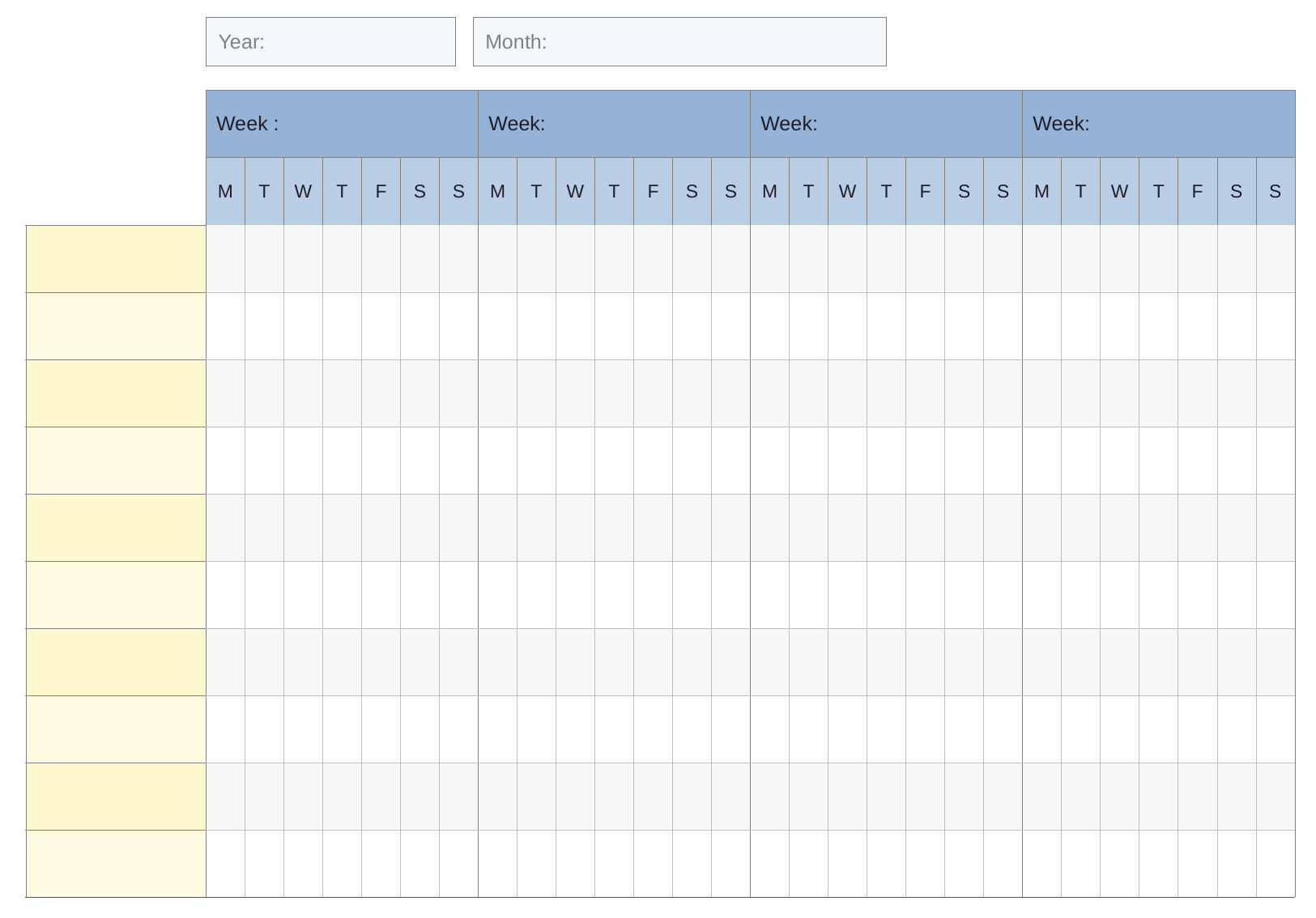

| Year: |
| --- |
| Month: |
| --- |
|  | Week : |  |  |  |  |  |  | Week: |  |  |  |  |  |  | Week: |  |  |  |  |  |  | Week: |  |  |  |  |  |  |
| --- | --- | --- | --- | --- | --- | --- | --- | --- | --- | --- | --- | --- | --- | --- | --- | --- | --- | --- | --- | --- | --- | --- | --- | --- | --- | --- | --- | --- |
|  | M | T | W | T | F | S | S | M | T | W | T | F | S | S | M | T | W | T | F | S | S | M | T | W | T | F | S | S |
|  |  |  |  |  |  |  |  |  |  |  |  |  |  |  |  |  |  |  |  |  |  |  |  |  |  |  |  |  |
|  |  |  |  |  |  |  |  |  |  |  |  |  |  |  |  |  |  |  |  |  |  |  |  |  |  |  |  |  |
|  |  |  |  |  |  |  |  |  |  |  |  |  |  |  |  |  |  |  |  |  |  |  |  |  |  |  |  |  |
|  |  |  |  |  |  |  |  |  |  |  |  |  |  |  |  |  |  |  |  |  |  |  |  |  |  |  |  |  |
|  |  |  |  |  |  |  |  |  |  |  |  |  |  |  |  |  |  |  |  |  |  |  |  |  |  |  |  |  |
|  |  |  |  |  |  |  |  |  |  |  |  |  |  |  |  |  |  |  |  |  |  |  |  |  |  |  |  |  |
|  |  |  |  |  |  |  |  |  |  |  |  |  |  |  |  |  |  |  |  |  |  |  |  |  |  |  |  |  |
|  |  |  |  |  |  |  |  |  |  |  |  |  |  |  |  |  |  |  |  |  |  |  |  |  |  |  |  |  |
|  |  |  |  |  |  |  |  |  |  |  |  |  |  |  |  |  |  |  |  |  |  |  |  |  |  |  |  |  |
|  |  |  |  |  |  |  |  |  |  |  |  |  |  |  |  |  |  |  |  |  |  |  |  |  |  |  |  |  |